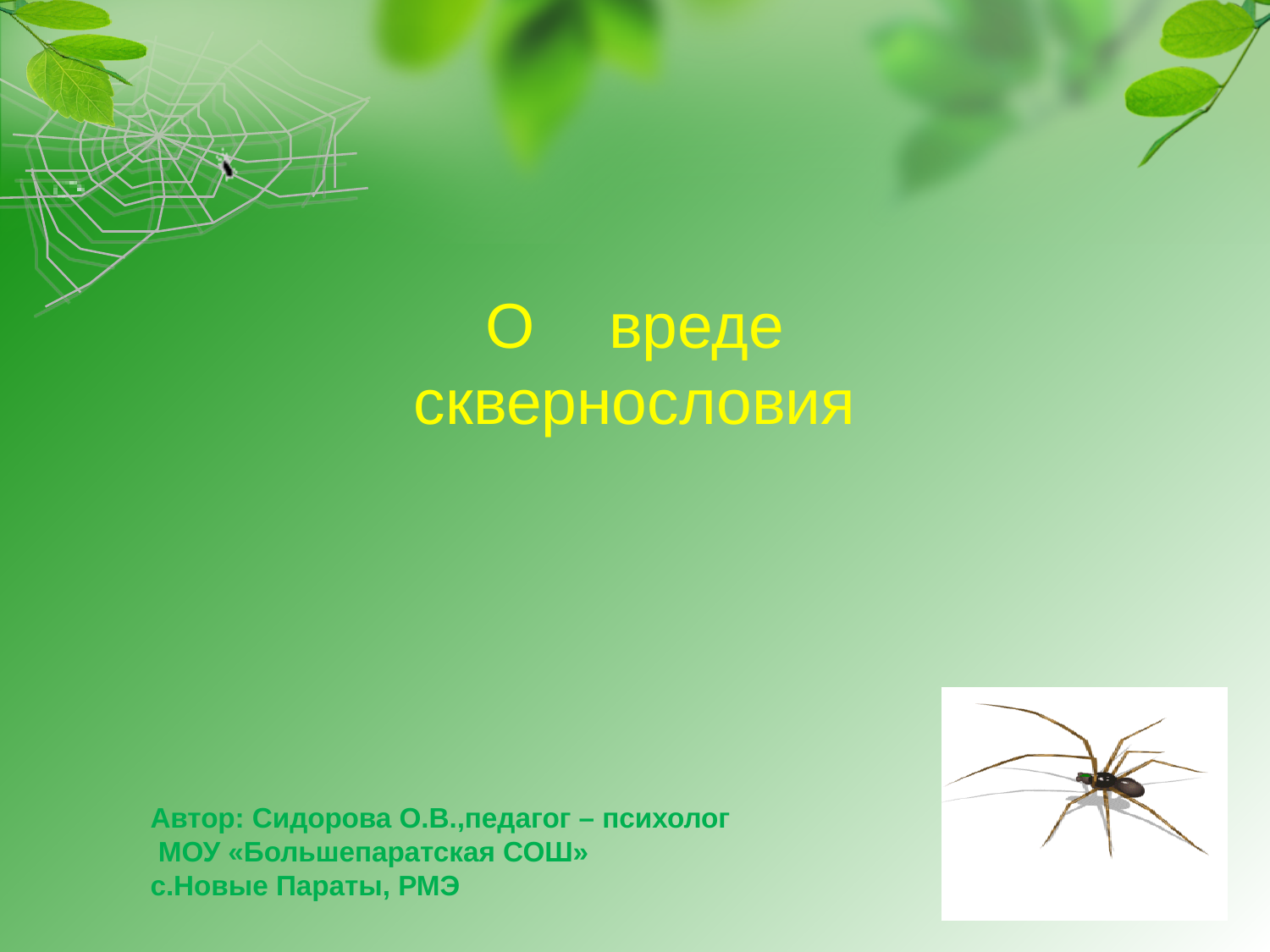

# О     вреде
сквернословия
Автор: Сидорова О.В.,педагог – психолог
 МОУ «Большепаратская СОШ»
с.Новые Параты, РМЭ